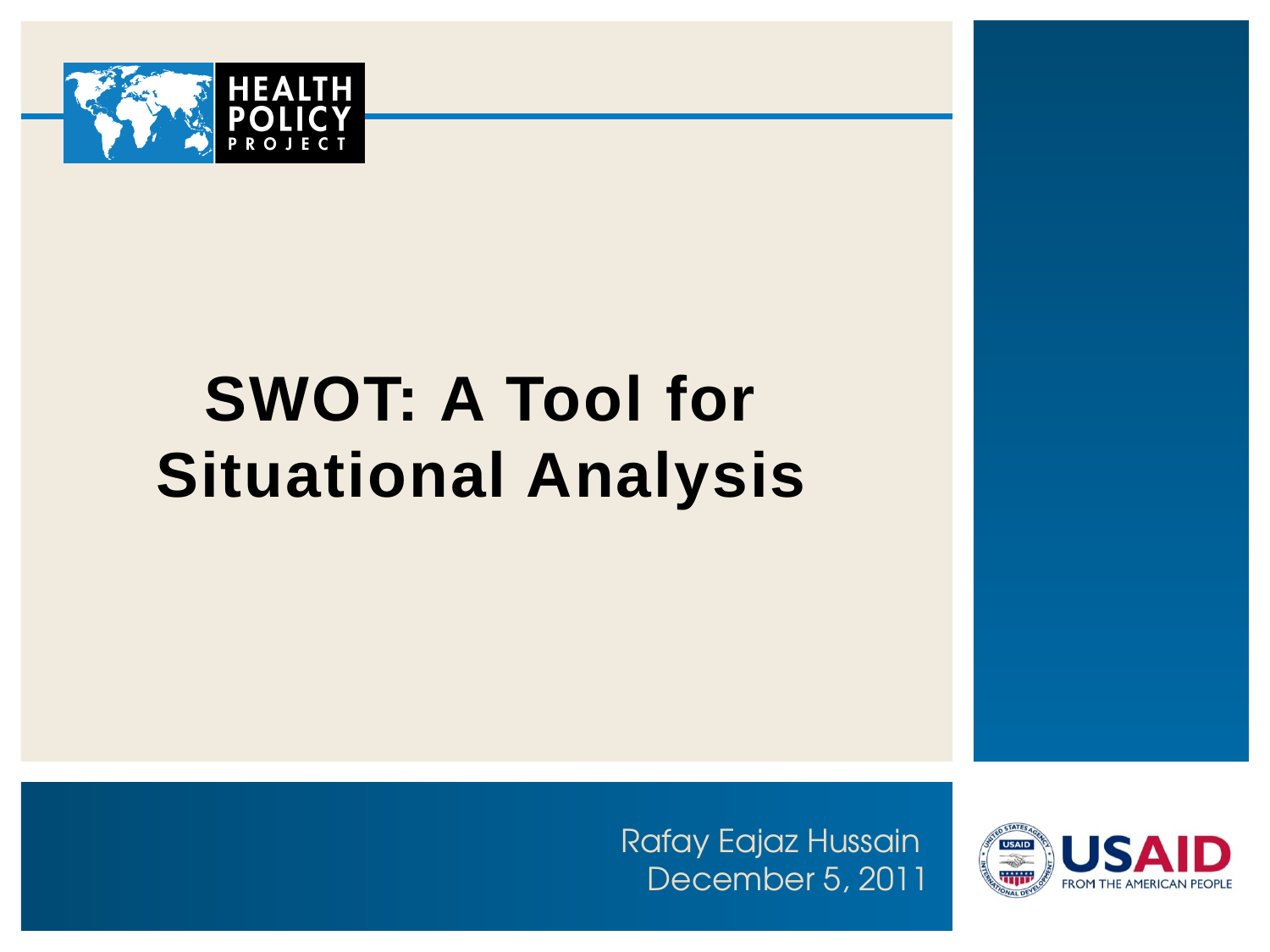

# SWOT: A Tool for Situational Analysis
Rafay Eajaz Hussain
December 5, 2011